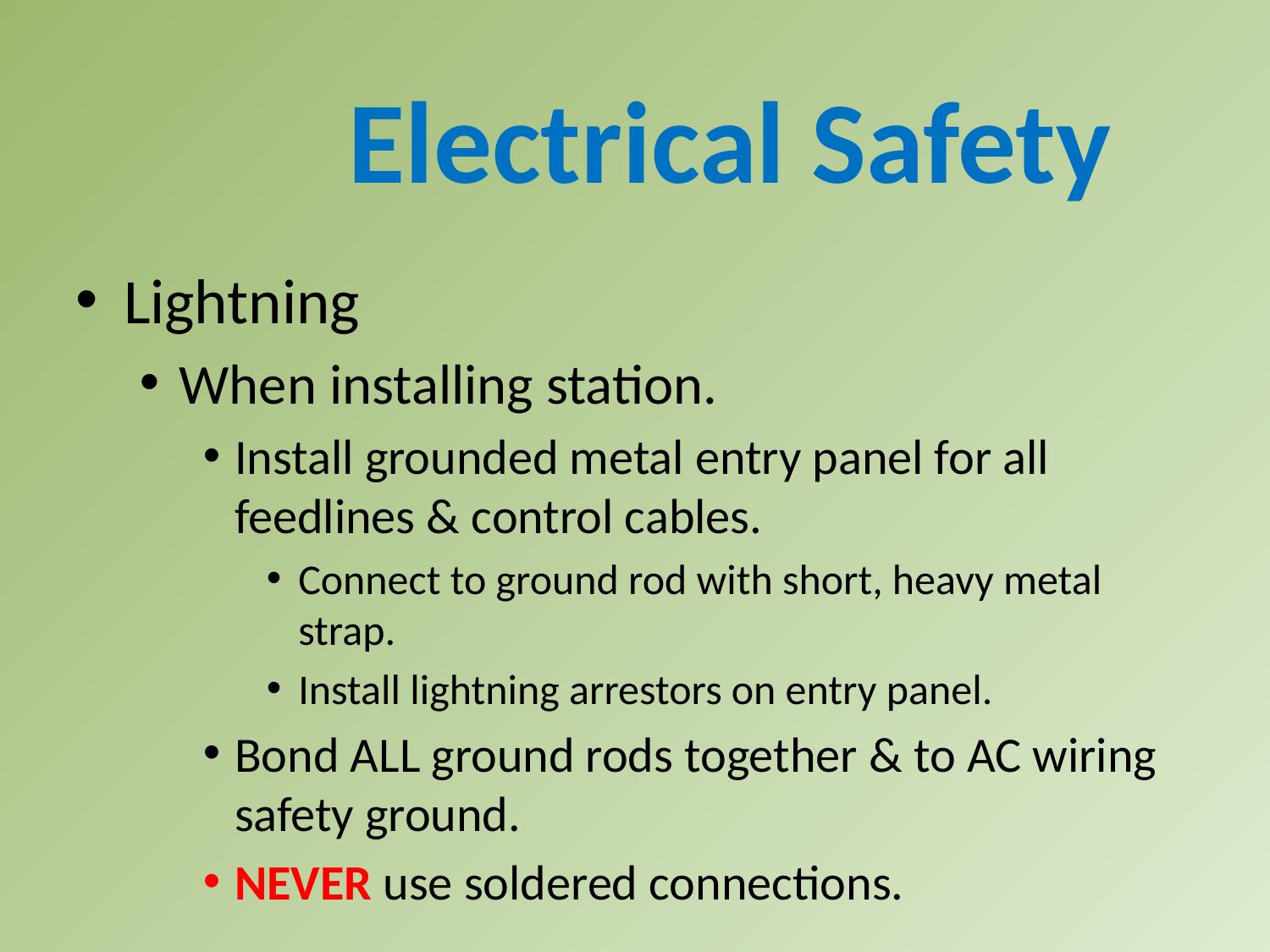

Electrical Safety
Lightning
When installing station.
Install grounded metal entry panel for all feedlines & control cables.
Connect to ground rod with short, heavy metal strap.
Install lightning arrestors on entry panel.
Bond ALL ground rods together & to AC wiring safety ground.
NEVER use soldered connections.